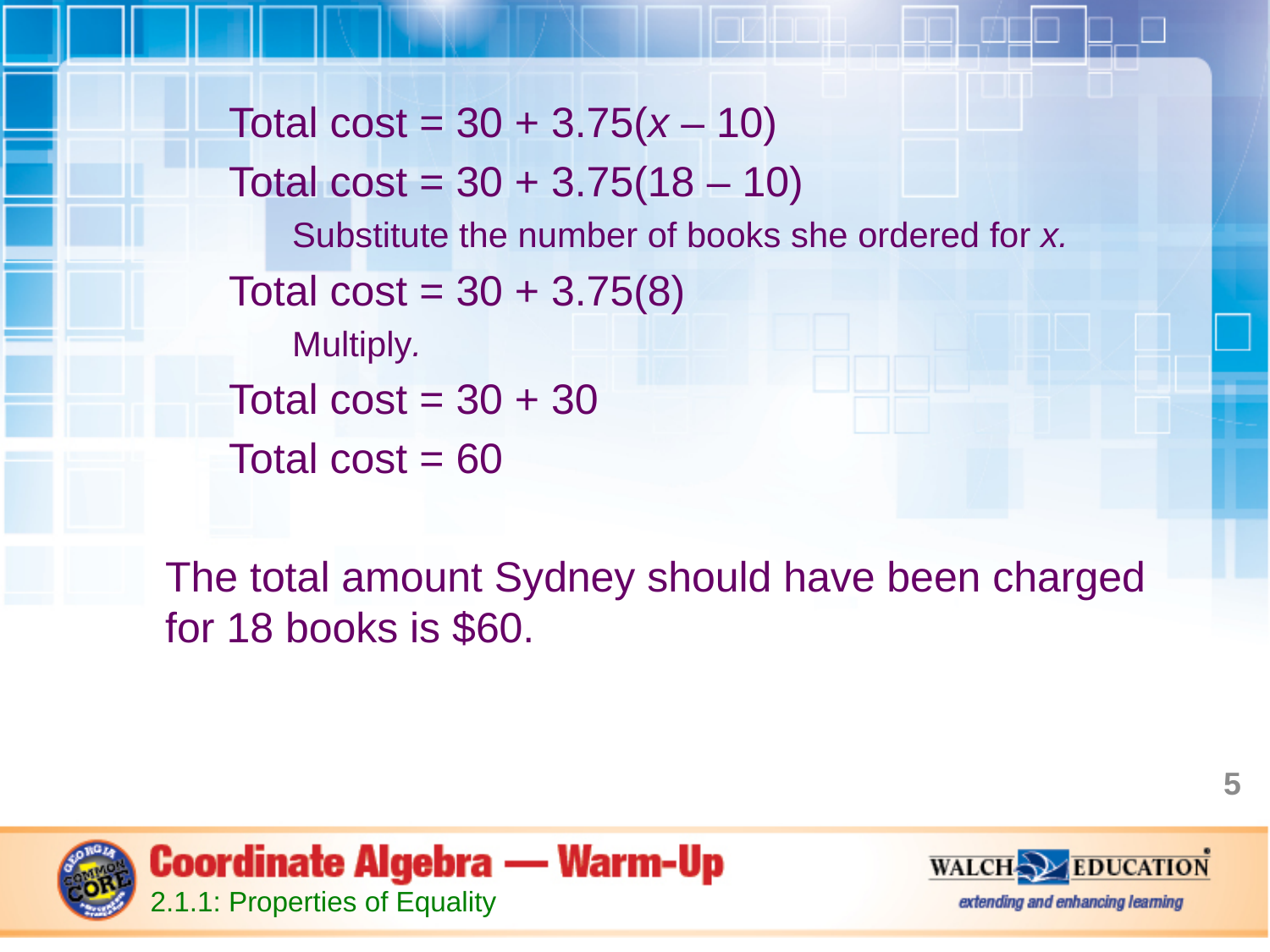

Total cost = 30 + 3.75(x – 10)
Total cost = 30 + 3.75(18 – 10)
Substitute the number of books she ordered for x.
Total cost = 30 + 3.75(8)
Multiply.
Total cost = 30 + 30
Total cost = 60

The total amount Sydney should have been charged for 18 books is $60.

5
2.1.1: Properties of Equality